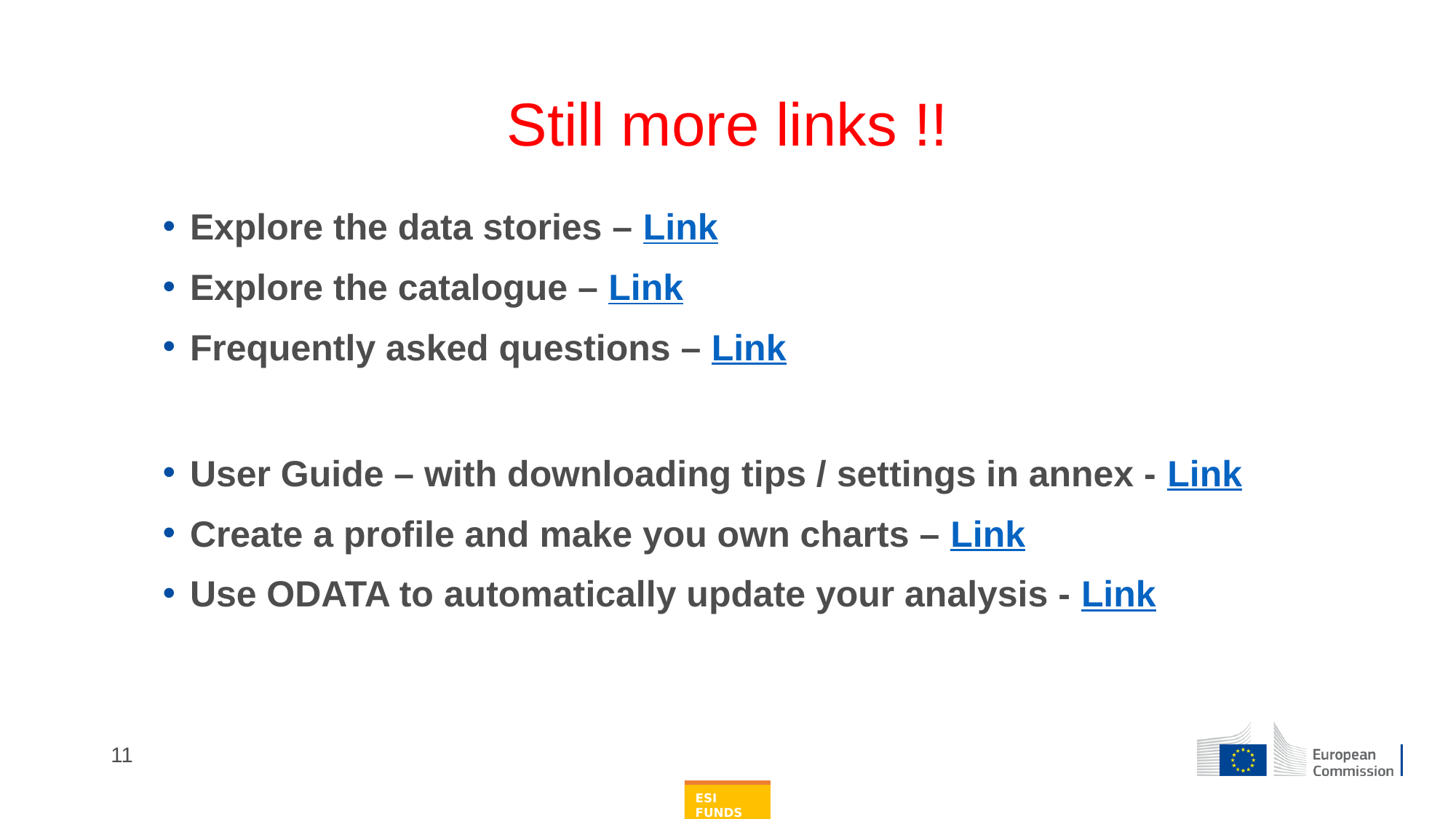

Still more links !!
Explore the data stories – Link
Explore the catalogue – Link
Frequently asked questions – Link

User Guide – with downloading tips / settings in annex - Link
Create a profile and make you own charts – Link
Use ODATA to automatically update your analysis - Link

11
Cohesion Policy
ESI FUNDS